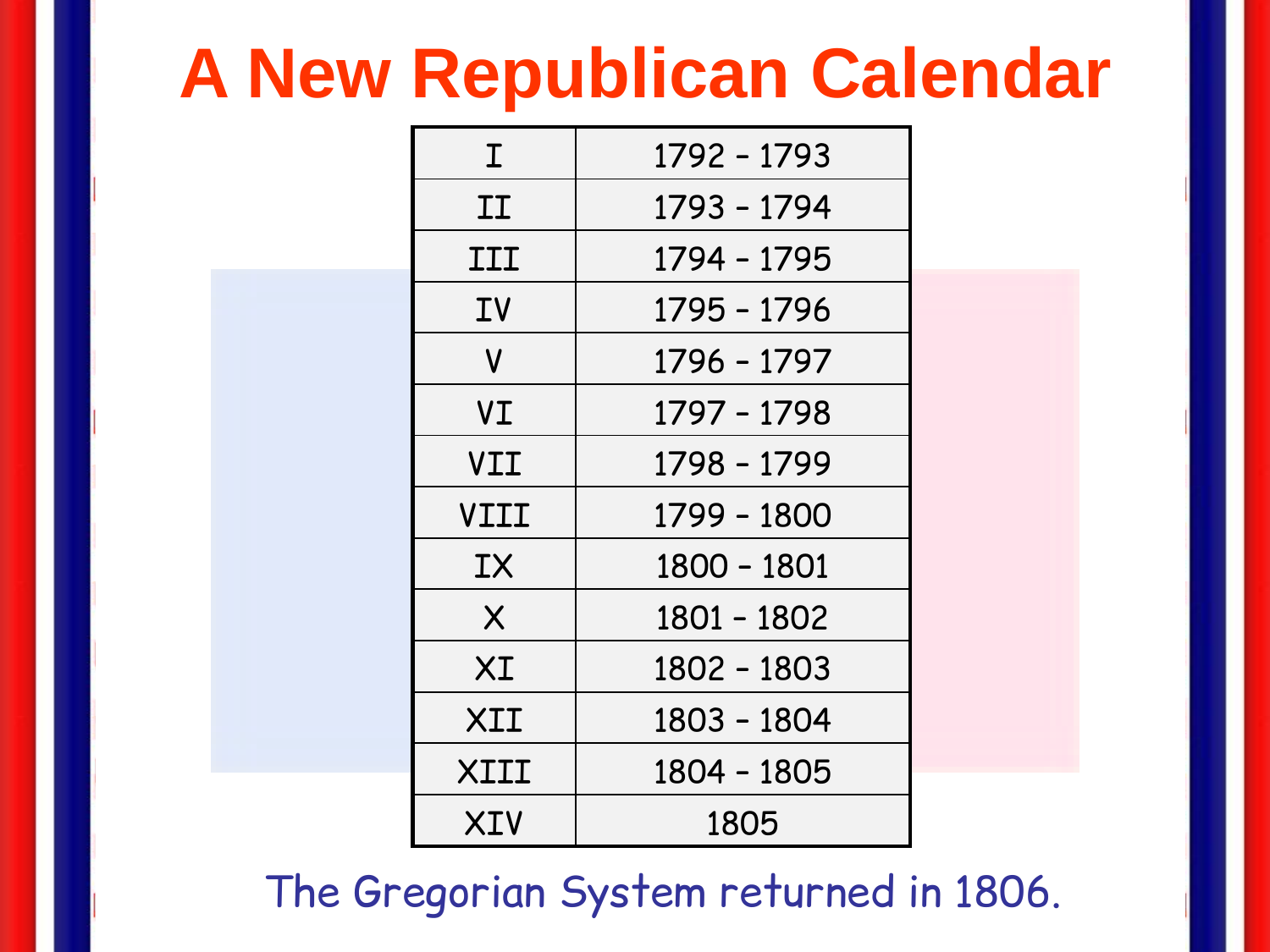

| Vendemaire | (Vintage) | 22 September-21 October |
| --- | --- | --- |
| Brumaire | (Fog) | 22 October-20 November |
| Frimaire | (Frost) | 21 November-20 December |
| Nivose | (Snow) | 21 December-19 January |
| Pluviose | (Rain) | 20 January-18 February |
| Ventose | (Wind) | 19 February-20 March |
| Germinal | (Budding) | 21 March-19 April |
| Floreal | (Flowers) | 20 April-19 May |
| Prairial | (Meadows) | 20 May-18 June |
| Messidor | (Harvest) | 19 June-18 July |
| Thermidor | (Heat) | 19 July-17 August |
| Fructidor | (Fruit) | 18 August-21 September |
A New Republican Calendar Year
| I | 1792 – 1793 |
| --- | --- |
| II | 1793 – 1794 |
| III | 1794 – 1795 |
| IV | 1795 – 1796 |
| V | 1796 – 1797 |
| VI | 1797 – 1798 |
| VII | 1798 – 1799 |
| VIII | 1799 – 1800 |
| IX | 1800 – 1801 |
| X | 1801 – 1802 |
| XI | 1802 – 1803 |
| XII | 1803 – 1804 |
| XIII | 1804 – 1805 |
| XIV | 1805 |
The Gregorian System returned in 1806.